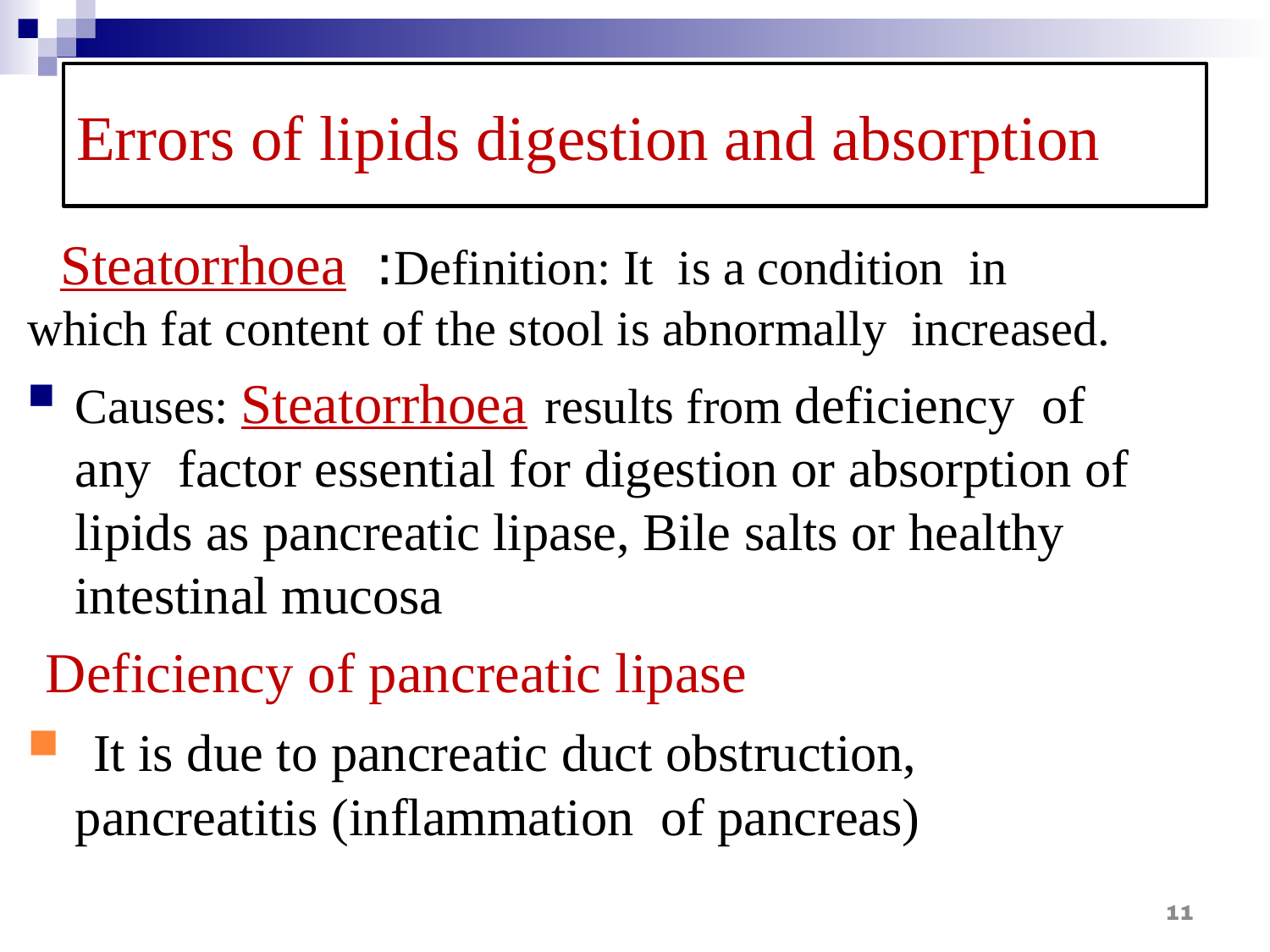

# Errors of lipids digestion and absorption
  Steatorrhoea  :Definition: It  is a condition  in  which fat content of the stool is abnormally  increased.
Causes: Steatorrhoea results from deficiency  of  any  factor essential for digestion or absorption of lipids as pancreatic lipase, Bile salts or healthy intestinal mucosa
 Deficiency of pancreatic lipase
 It is due to pancreatic duct obstruction, pancreatitis (inflammation  of pancreas)

11